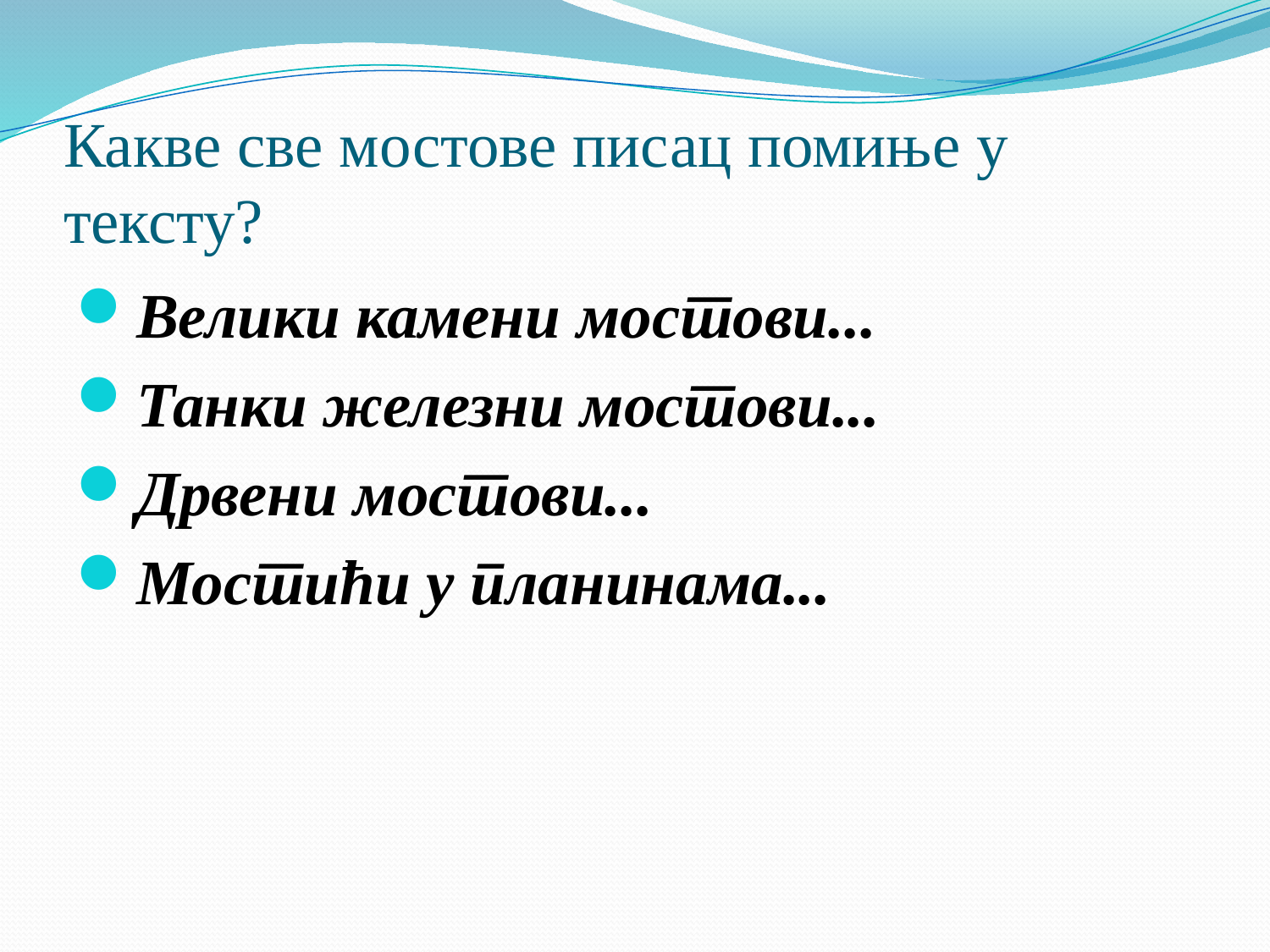

# Какве све мостове писац помиње у тексту?
Велики камени мостови...
Танки железни мостови...
Дрвени мостови...
Мостићи у планинама...